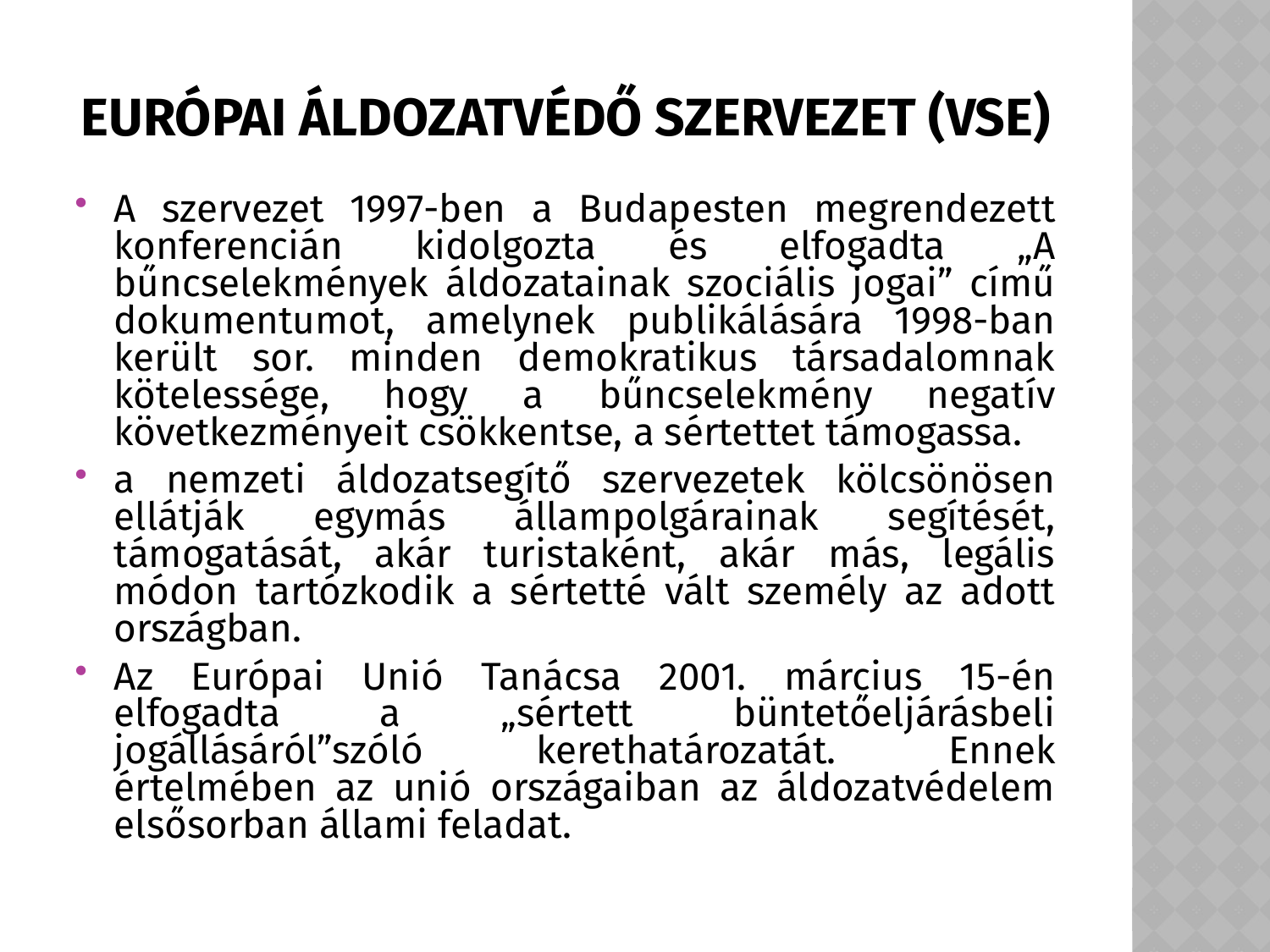

# Európai áldozatvédő szervezet (VSE)
A szervezet 1997-ben a Budapesten megrendezett konferencián kidolgozta és elfogadta „A bűncselekmények áldozatainak szociális jogai” című dokumentumot, amelynek publikálására 1998-ban került sor. minden demokratikus társadalomnak kötelessége, hogy a bűncselekmény negatív következményeit csökkentse, a sértettet támogassa.
a nemzeti áldozatsegítő szervezetek kölcsönösen ellátják egymás állampolgárainak segítését, támogatását, akár turistaként, akár más, legális módon tartózkodik a sértetté vált személy az adott országban.
Az Európai Unió Tanácsa 2001. március 15-én elfogadta a „sértett büntetőeljárásbeli jogállásáról”szóló kerethatározatát. Ennek értelmében az unió országaiban az áldozatvédelem elsősorban állami feladat.